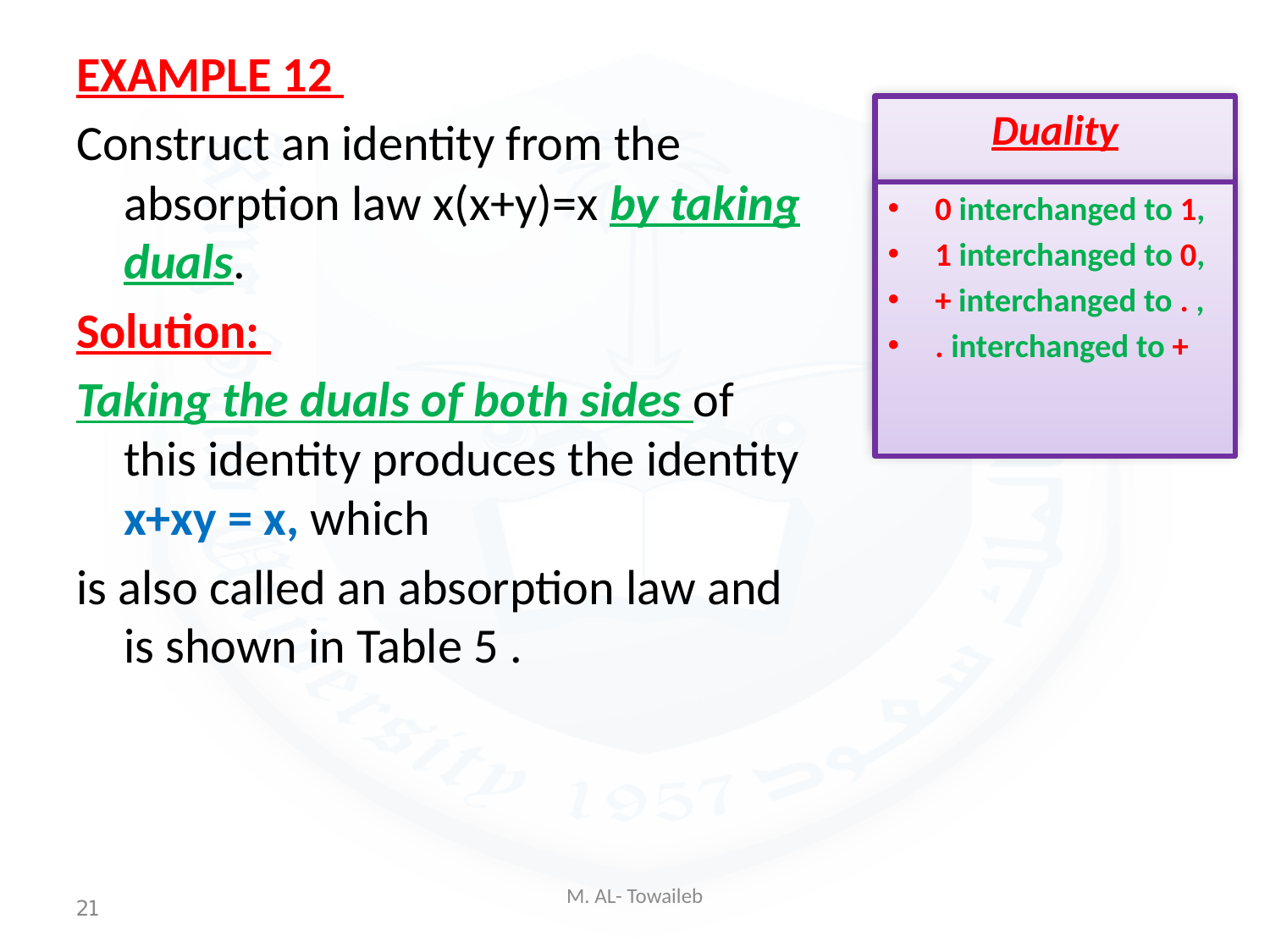

EXAMPLE 12
Construct an identity from the absorption law x(x+y)=x by taking duals.
Solution:
Taking the duals of both sides of this identity produces the identity x+xy = x, which
is also called an absorption law and is shown in Table 5 .

Duality
0 interchanged to 1,
1 interchanged to 0,
+ interchanged to . ,
. interchanged to +

21
M. AL- Towaileb